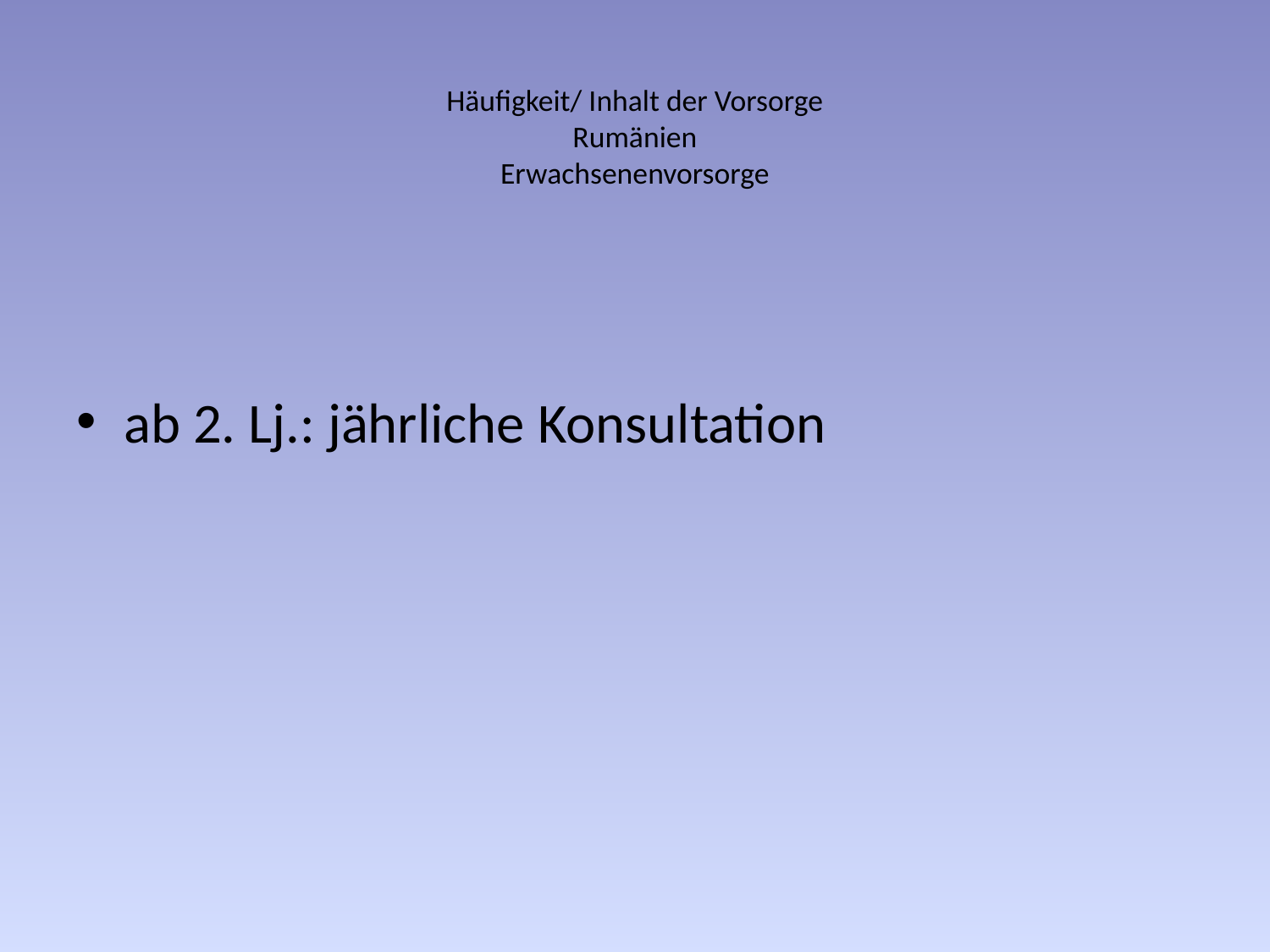

# Häufigkeit/ Inhalt der Vorsorge Rumänien Erwachsenenvorsorge

ab 2. Lj.: jährliche Konsultation